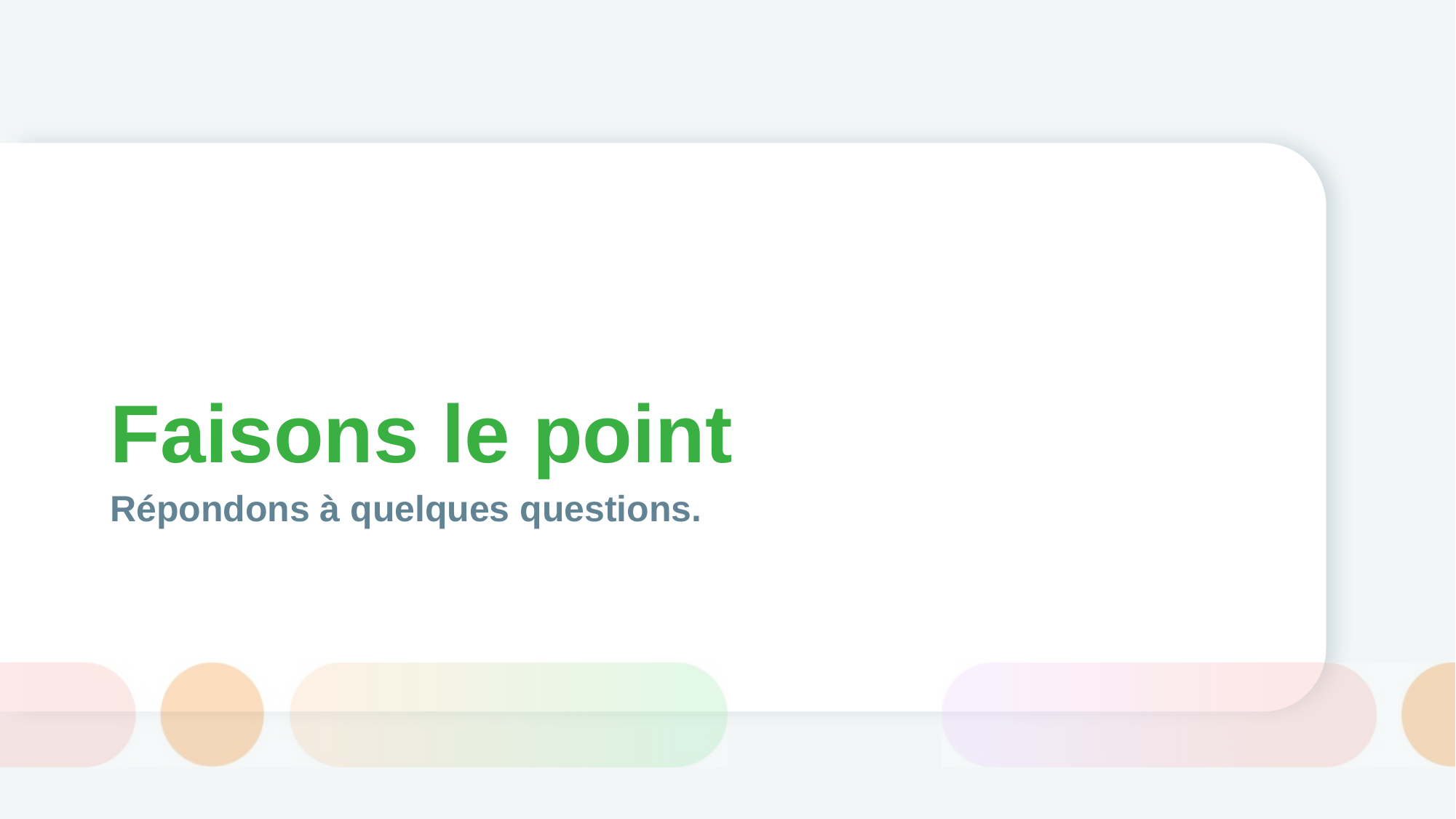

# Faisons le point
Répondons à quelques questions.